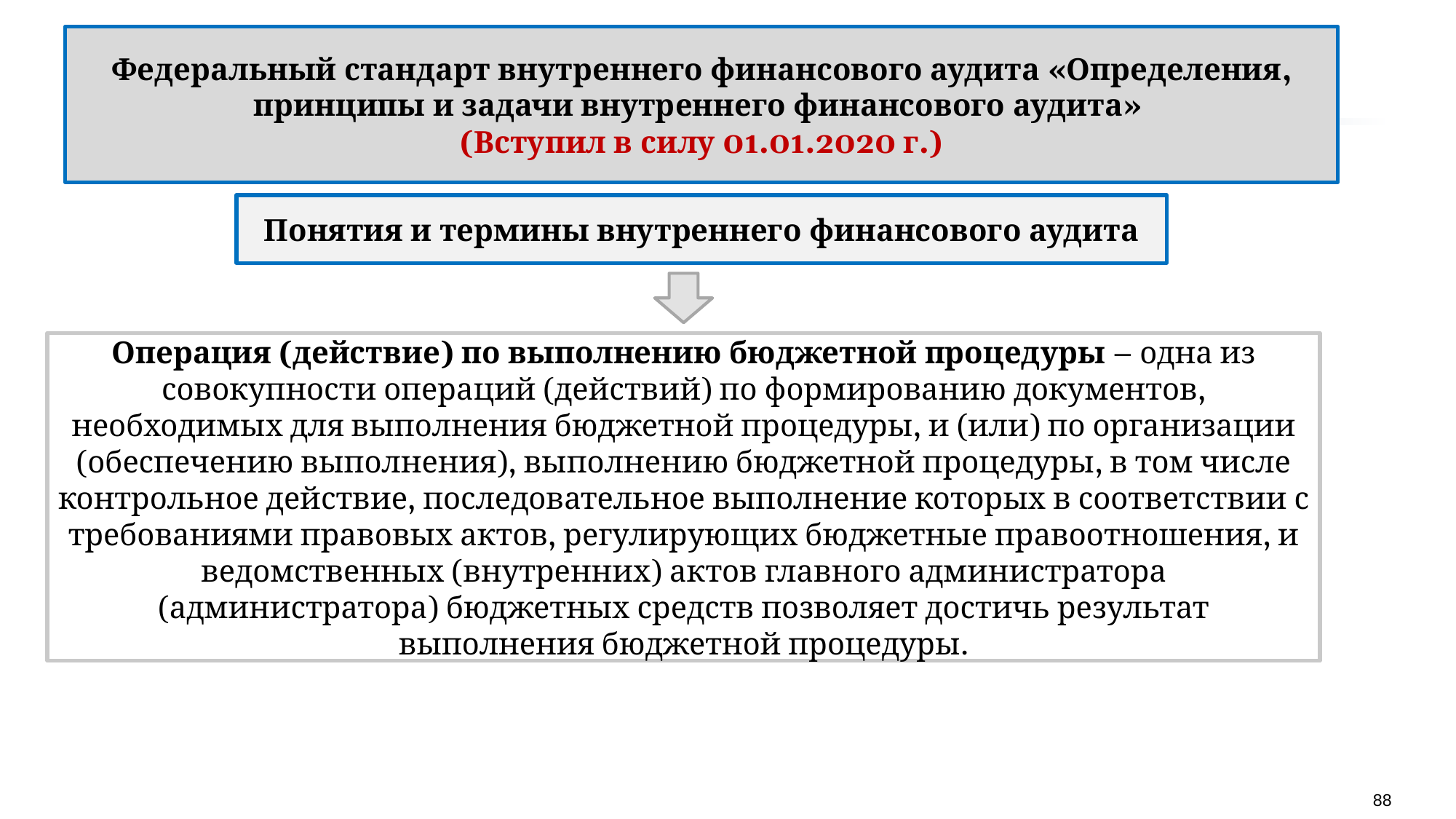

Федеральный стандарт внутреннего финансового аудита «Определения, принципы и задачи внутреннего финансового аудита»
(Вступил в силу 01.01.2020 г.)
Понятия и термины внутреннего финансового аудита

Операция (действие) по выполнению бюджетной процедуры – одна из совокупности операций (действий) по формированию документов, необходимых для выполнения бюджетной процедуры, и (или) по организации (обеспечению выполнения), выполнению бюджетной процедуры, в том числе контрольное действие, последовательное выполнение которых в соответствии с требованиями правовых актов, регулирующих бюджетные правоотношения, и ведомственных (внутренних) актов главного администратора (администратора) бюджетных средств позволяет достичь результат выполнения бюджетной процедуры.